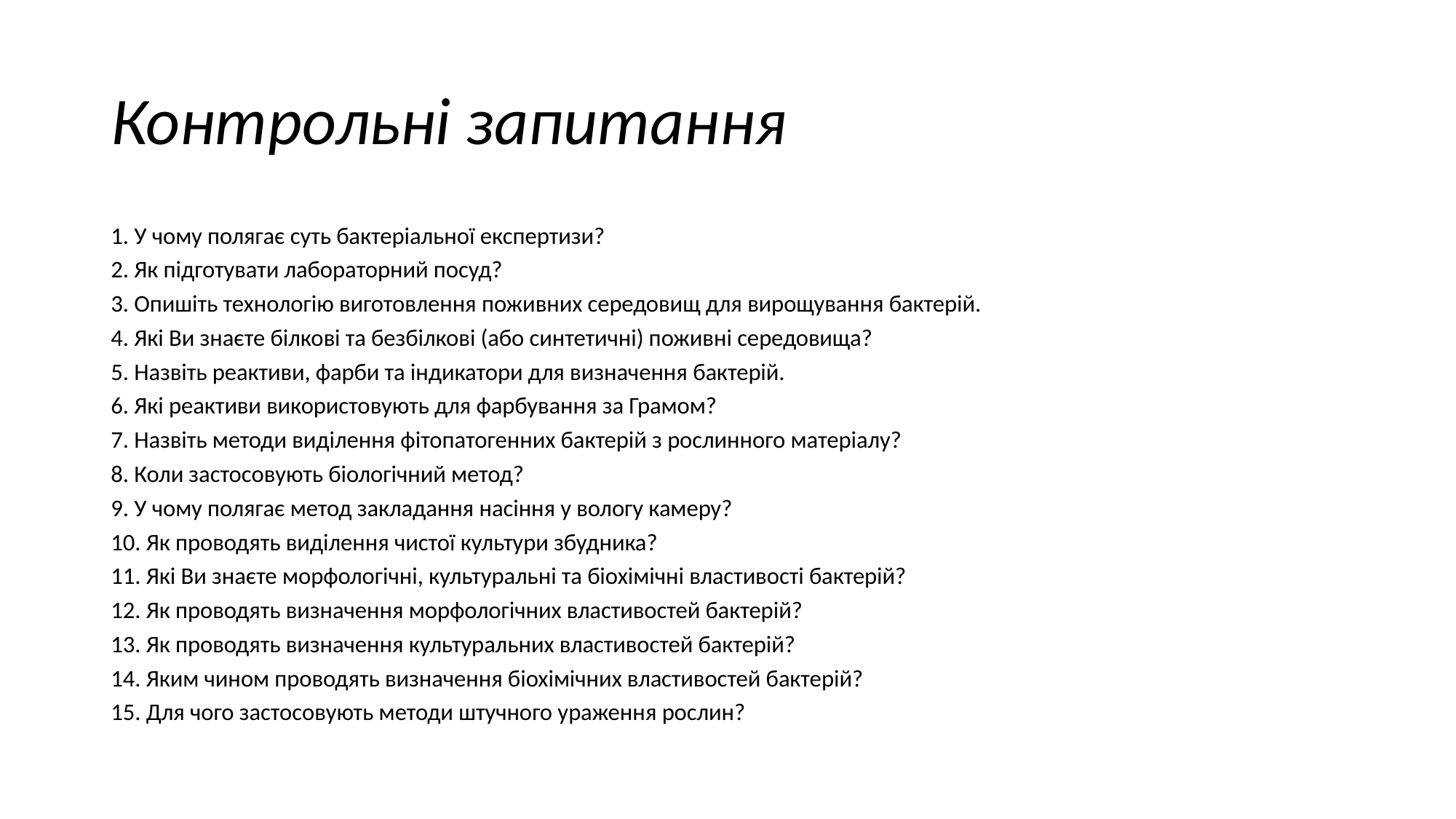

# Контрольні запитання
1. У чому полягає суть бактеріальної експертизи?
2. Як підготувати лабораторний посуд?
3. Опишіть технологію виготовлення поживних середовищ для вирощування бактерій.
4. Які Ви знаєте білкові та безбілкові (або синтетичні) поживні середовища?
5. Назвіть реактиви, фарби та індикатори для визначення бактерій.
6. Які реактиви використовують для фарбування за Грамом?
7. Назвіть методи виділення фітопатогенних бактерій з рослинного матеріалу?
8. Коли застосовують біологічний метод?
9. У чому полягає метод закладання насіння у вологу камеру?
10. Як проводять виділення чистої культури збудника?
11. Які Ви знаєте морфологічні, культуральні та біохімічні властивості бактерій?
12. Як проводять визначення морфологічних властивостей бактерій?
13. Як проводять визначення культуральних властивостей бактерій?
14. Яким чином проводять визначення біохімічних властивостей бактерій?
15. Для чого застосовують методи штучного ураження рослин?